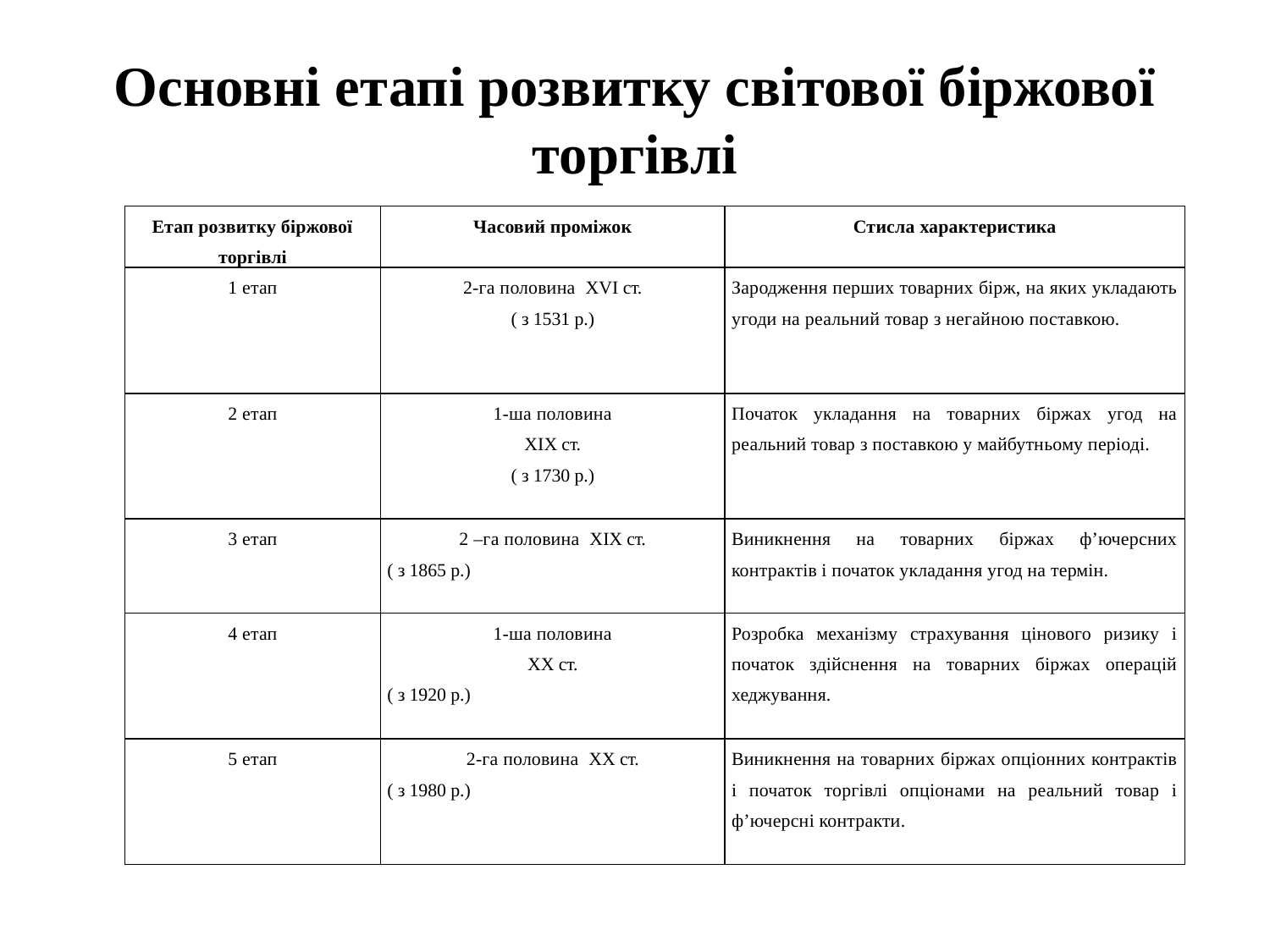

# Основні етапі розвитку світової біржової торгівлі
| Етап розвитку біржової торгівлі | Часовий проміжок | Стисла характеристика |
| --- | --- | --- |
| 1 етап | 2-га половина ХVI ст. ( з 1531 р.) | Зародження перших товарних бірж, на яких укладають угоди на реальний товар з негайною поставкою. |
| 2 етап | 1-ша половина ХIХ ст. ( з 1730 р.) | Початок укладання на товарних біржах угод на реальний товар з поставкою у майбутньому періоді. |
| 3 етап | 2 –га половина ХIХ ст. ( з 1865 р.) | Виникнення на товарних біржах ф’ючерсних контрактів і початок укладання угод на термін. |
| 4 етап | 1-ша половина ХХ ст. ( з 1920 р.) | Розробка механізму страхування цінового ризику і початок здійснення на товарних біржах операцій хеджування. |
| 5 етап | 2-га половина ХХ ст. ( з 1980 р.) | Виникнення на товарних біржах опціонних контрактів і початок торгівлі опціонами на реальний товар і ф’ючерсні контракти. |